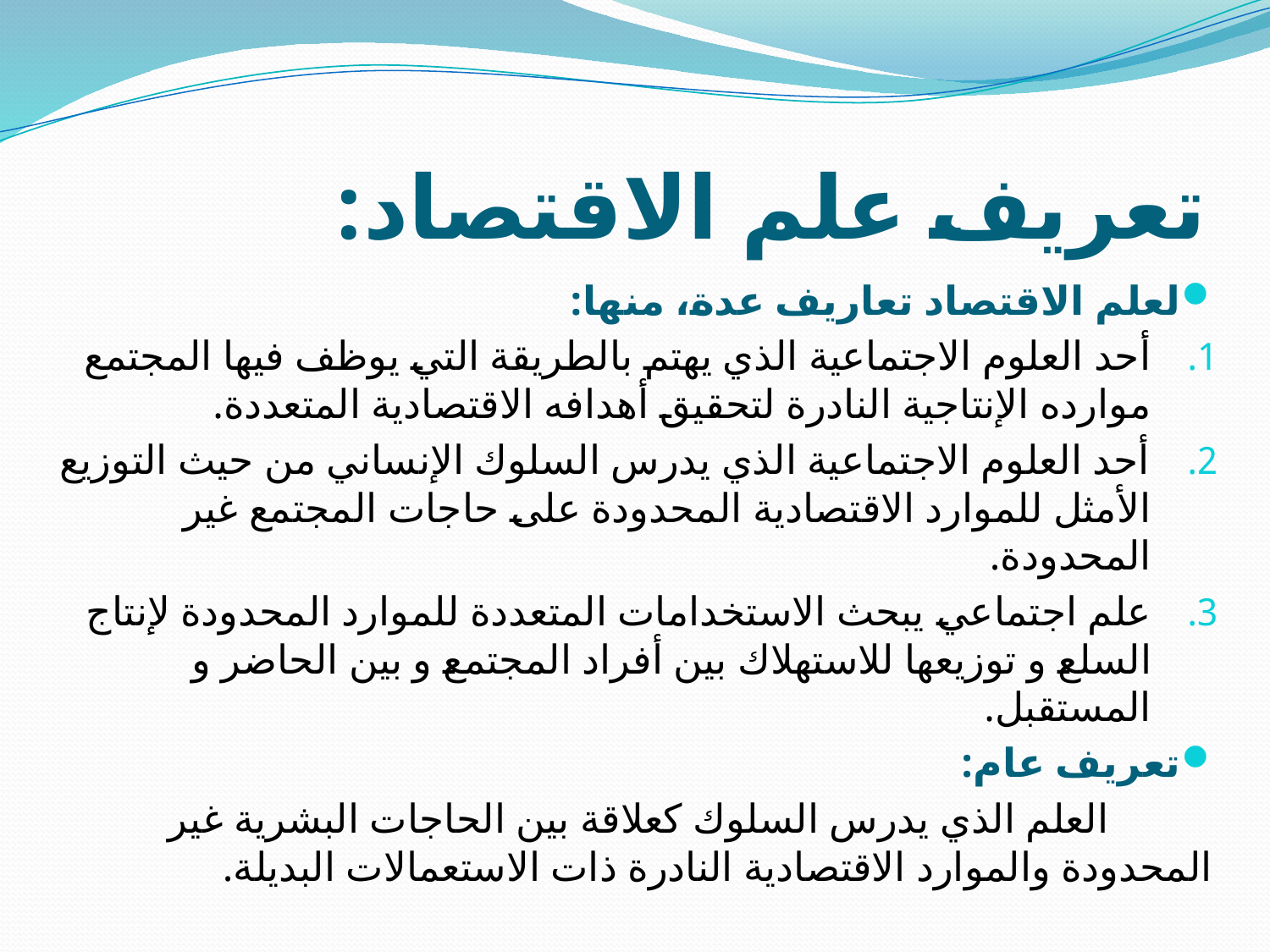

# تعريف علم الاقتصاد:
لعلم الاقتصاد تعاريف عدة، منها:
أحد العلوم الاجتماعية الذي يهتم بالطريقة التي يوظف فيها المجتمع موارده الإنتاجية النادرة لتحقيق أهدافه الاقتصادية المتعددة.
أحد العلوم الاجتماعية الذي يدرس السلوك الإنساني من حيث التوزيع الأمثل للموارد الاقتصادية المحدودة على حاجات المجتمع غير المحدودة.
علم اجتماعي يبحث الاستخدامات المتعددة للموارد المحدودة لإنتاج السلع و توزيعها للاستهلاك بين أفراد المجتمع و بين الحاضر و المستقبل.
تعريف عام:
          العلم الذي يدرس السلوك كعلاقة بين الحاجات البشرية غير المحدودة والموارد الاقتصادية النادرة ذات الاستعمالات البديلة.